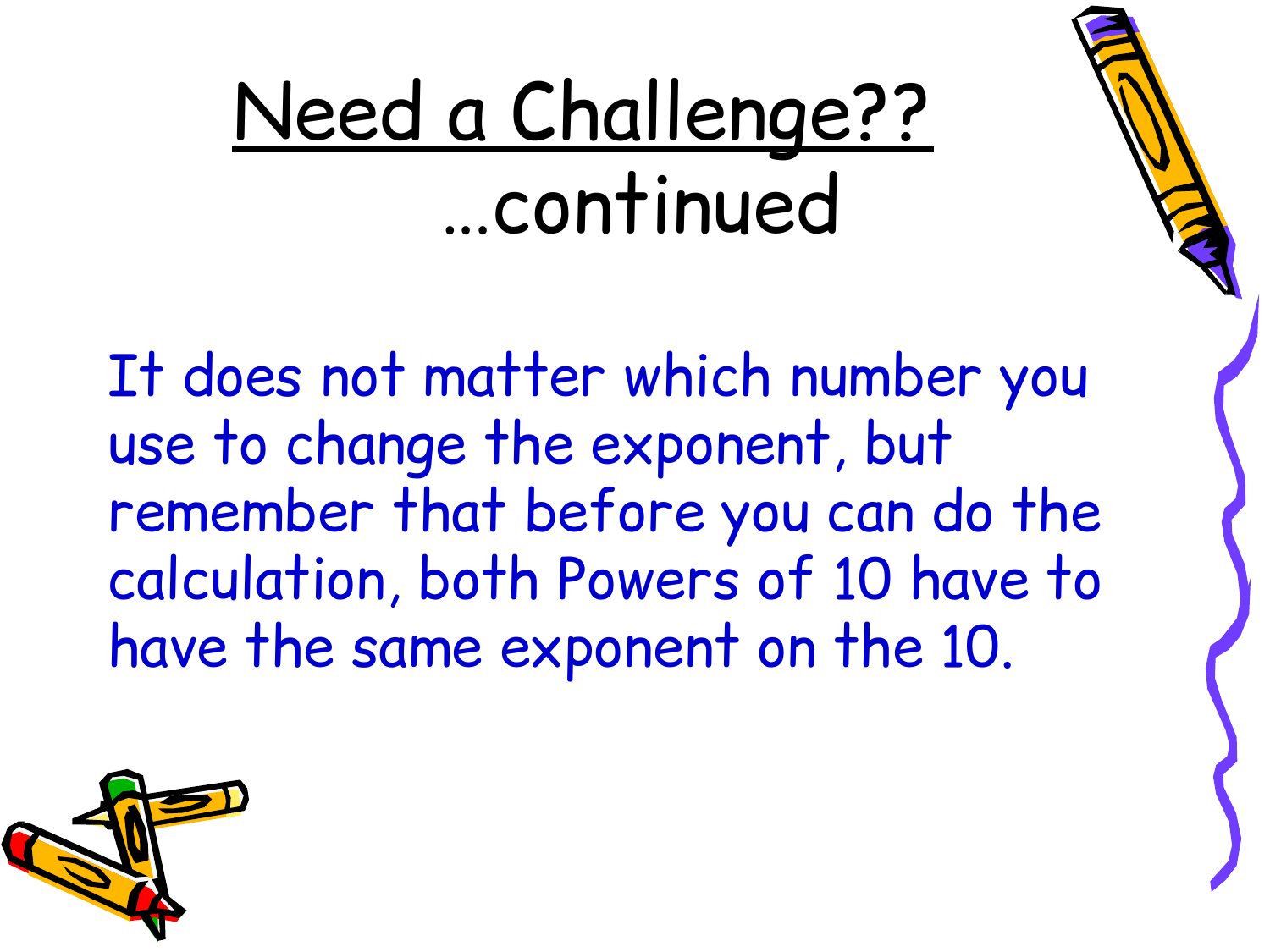

Need a Challenge??
     …continued

It does not matter which number you use to change the exponent, but remember that before you can do the calculation, both Powers of 10 have to have the same exponent on the 10.